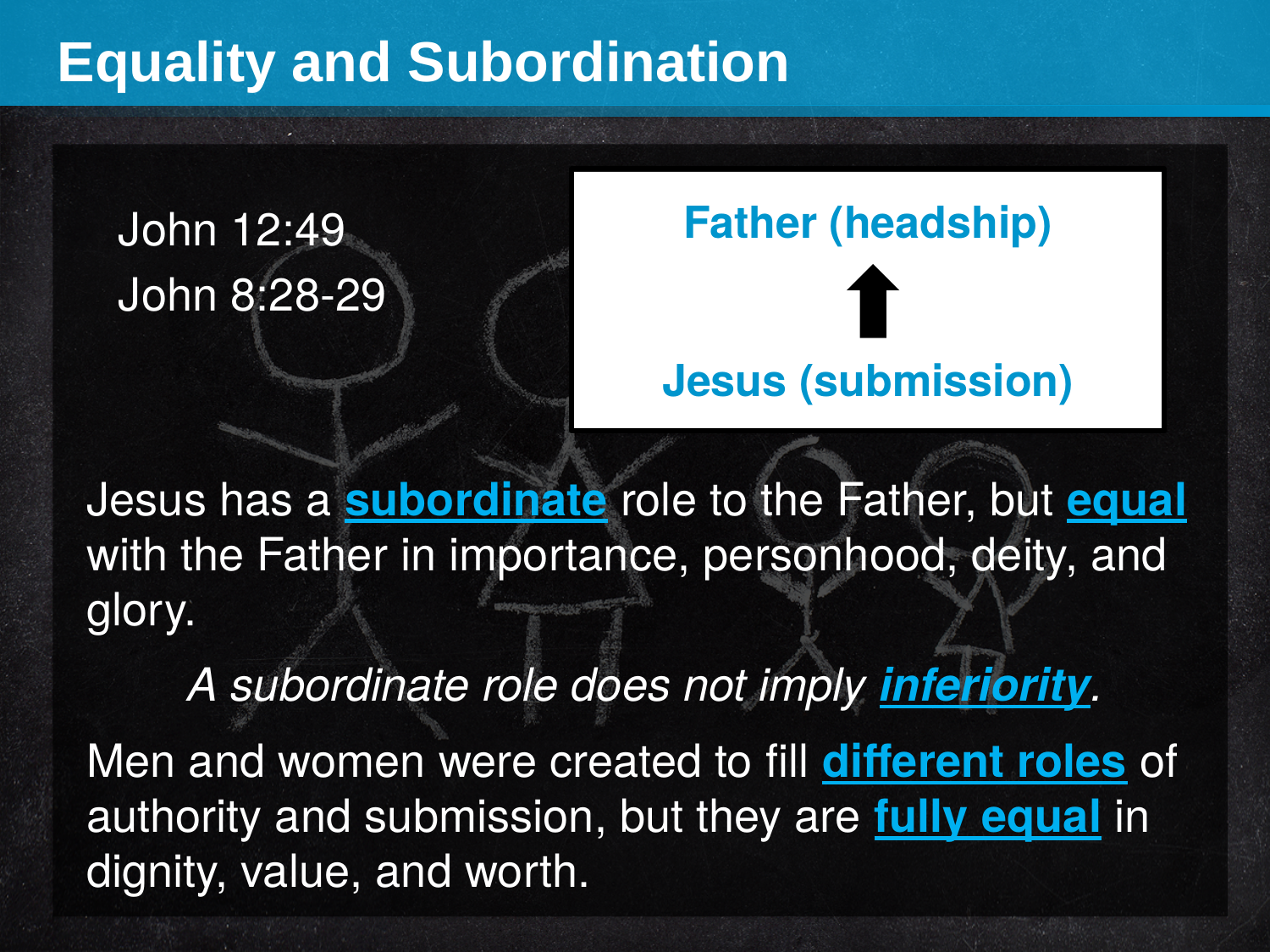

Equality and Subordination

Father (headship)

Jesus (submission)

John 12:49
John 8:28-29
Jesus has a subordinate role to the Father, but equal with the Father in importance, personhood, deity, and glory.
A subordinate role does not imply inferiority.
Men and women were created to fill different roles of authority and submission, but they are fully equal in dignity, value, and worth.